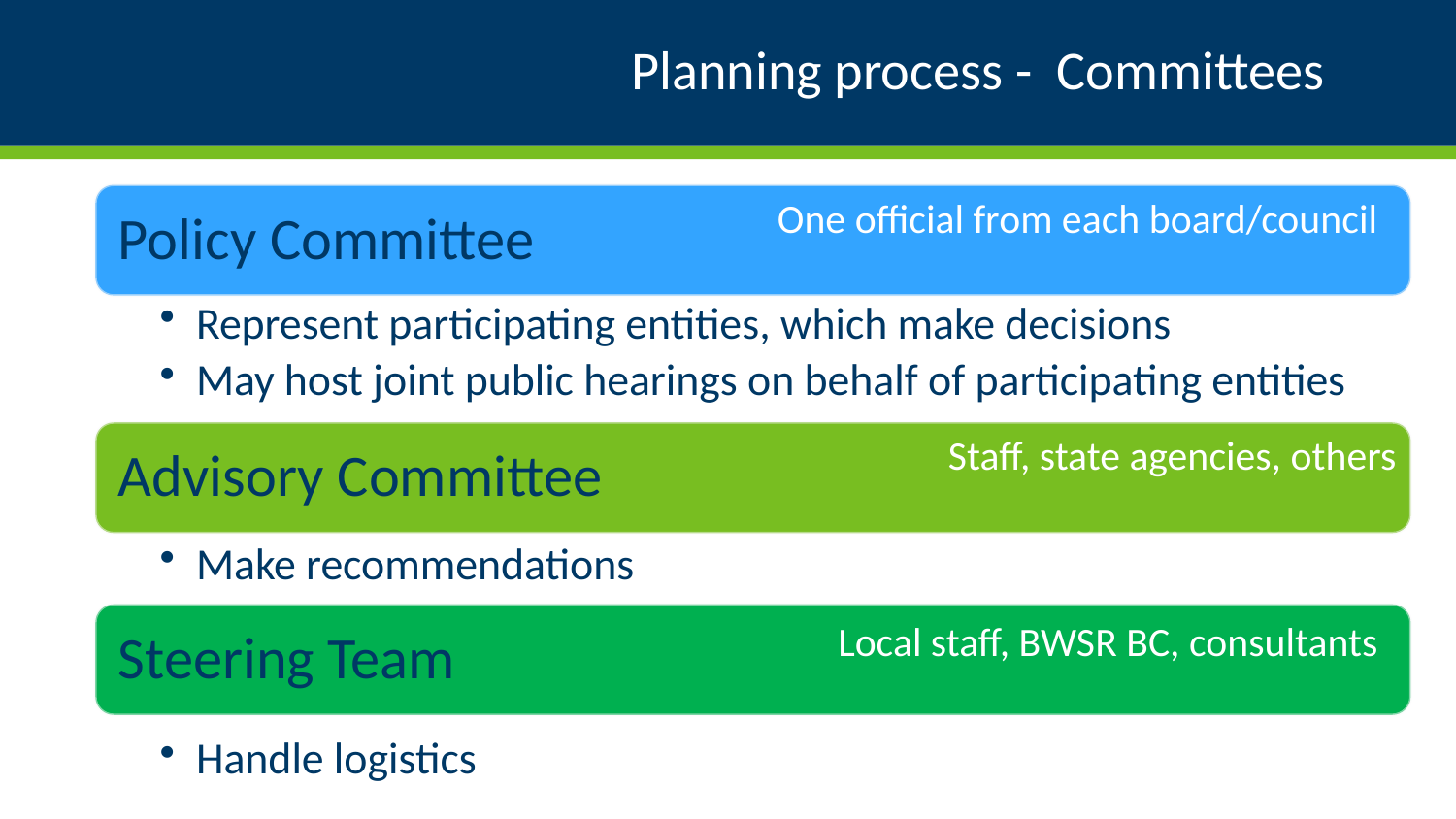

# Planning process -  Committees
Policy Committee
One official from each board/council

Represent participating entities, which make decisions
May host joint public hearings on behalf of participating entities
Advisory Committee
Staff, state agencies, others

Make recommendations
Steering Team
Local staff, BWSR BC, consultants

Handle logistics